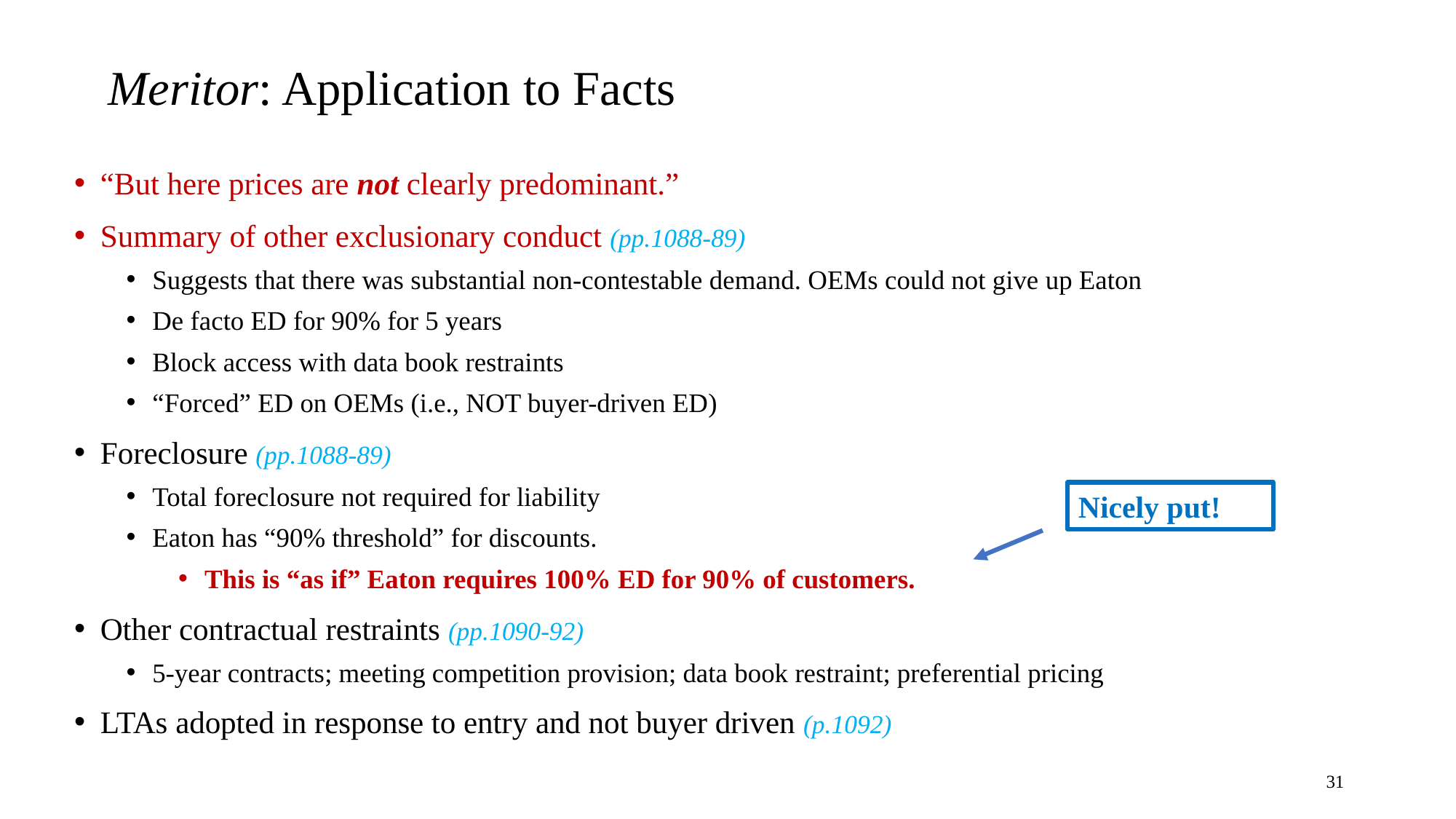

# Meritor: Application to Facts
“But here prices are not clearly predominant.”
Summary of other exclusionary conduct (pp.1088-89)
Suggests that there was substantial non-contestable demand. OEMs could not give up Eaton
De facto ED for 90% for 5 years
Block access with data book restraints
“Forced” ED on OEMs (i.e., NOT buyer-driven ED)
Foreclosure (pp.1088-89)
Total foreclosure not required for liability
Eaton has “90% threshold” for discounts.
This is “as if” Eaton requires 100% ED for 90% of customers.
Other contractual restraints (pp.1090-92)
5-year contracts; meeting competition provision; data book restraint; preferential pricing
LTAs adopted in response to entry and not buyer driven (p.1092)
Nicely put!
31